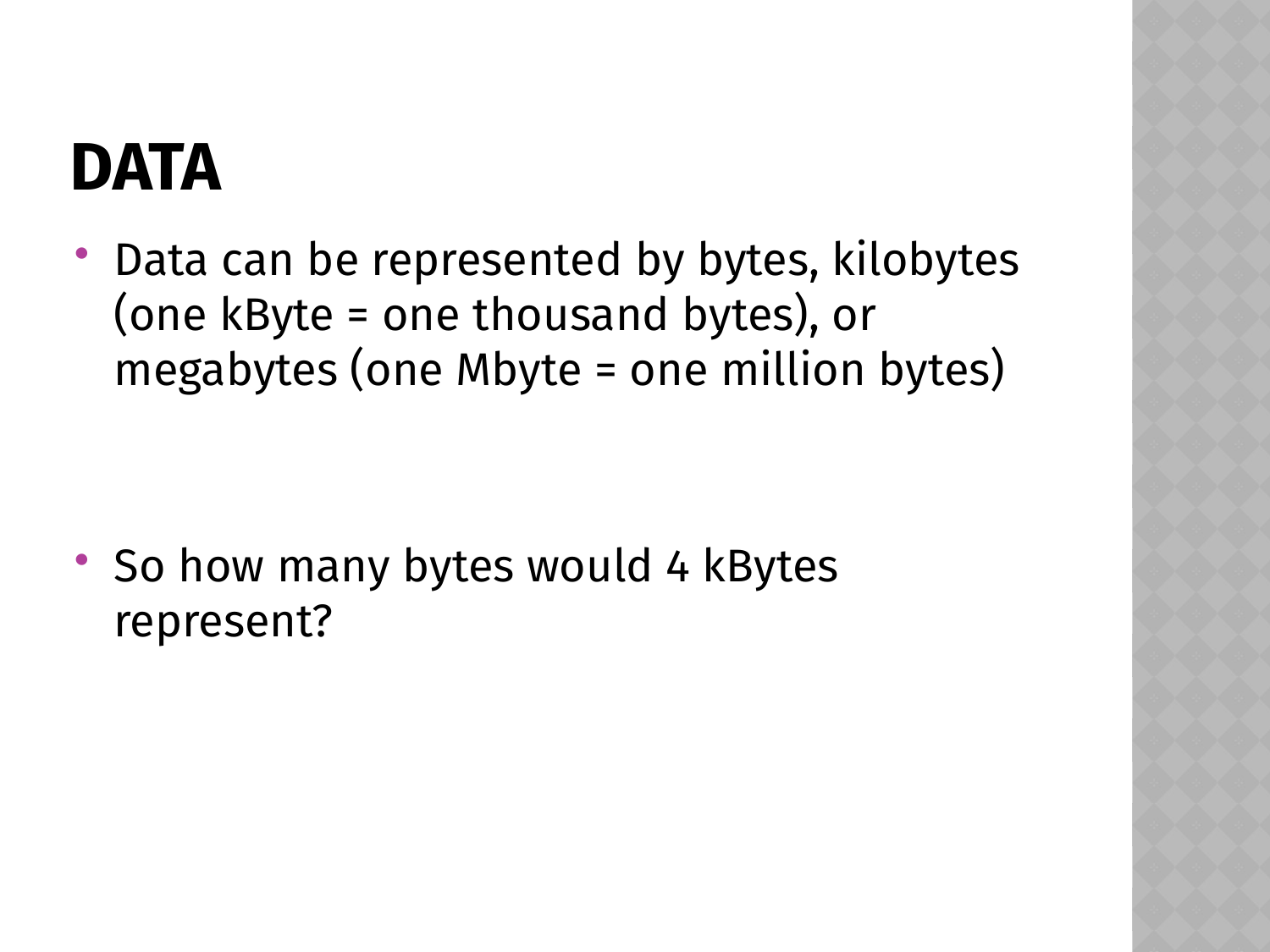

# Data
Data can be represented by bytes, kilobytes (one kByte = one thousand bytes), or megabytes (one Mbyte = one million bytes)

So how many bytes would 4 kBytes represent?